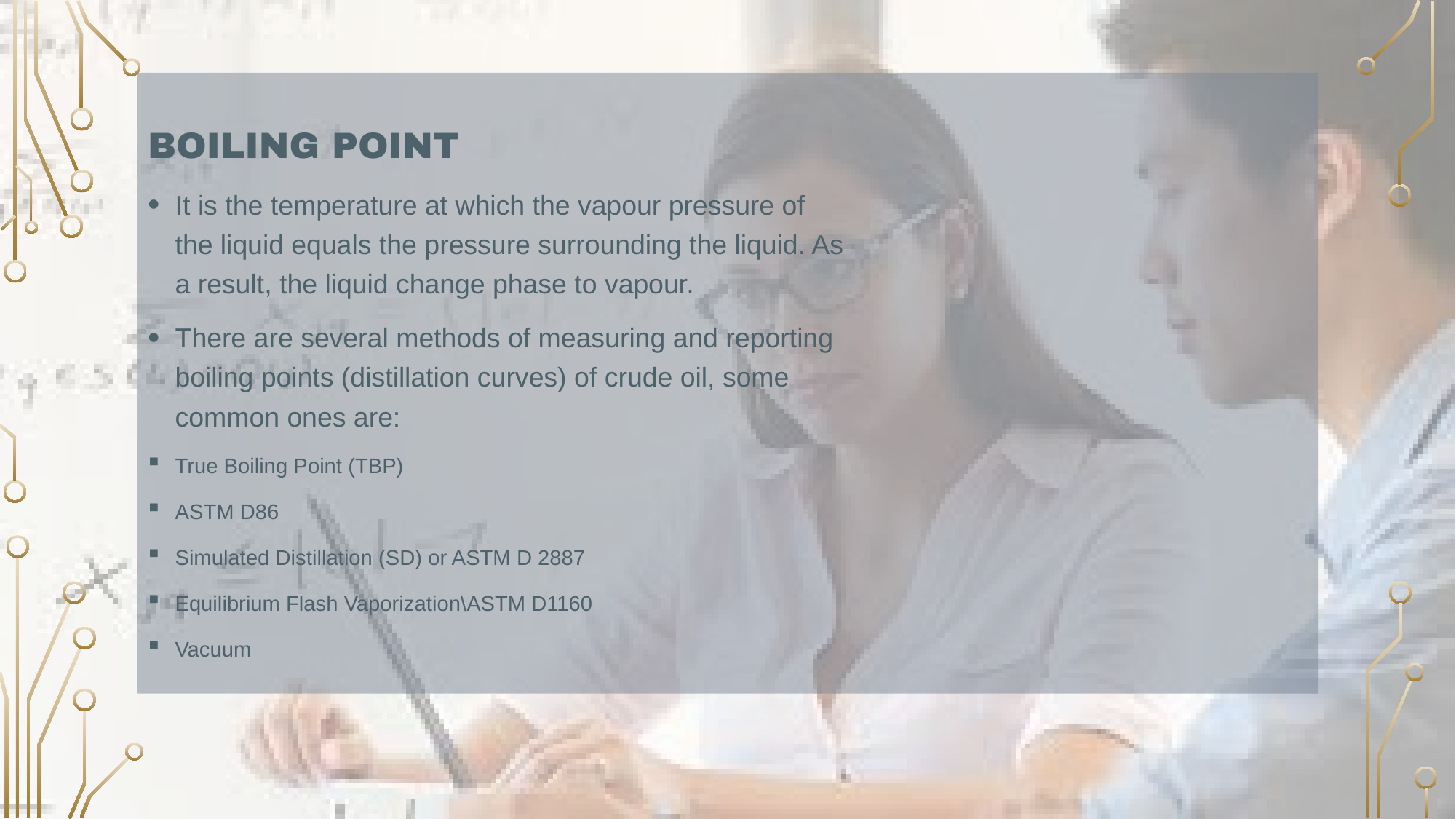

Boiling Point
It is the temperature at which the vapour pressure of the liquid equals the pressure surrounding the liquid. As a result, the liquid change phase to vapour.
There are several methods of measuring and reporting boiling points (distillation curves) of crude oil, some common ones are:
True Boiling Point (TBP)
ASTM D86
Simulated Distillation (SD) or ASTM D 2887
Equilibrium Flash Vaporization\ASTM D1160
Vacuum